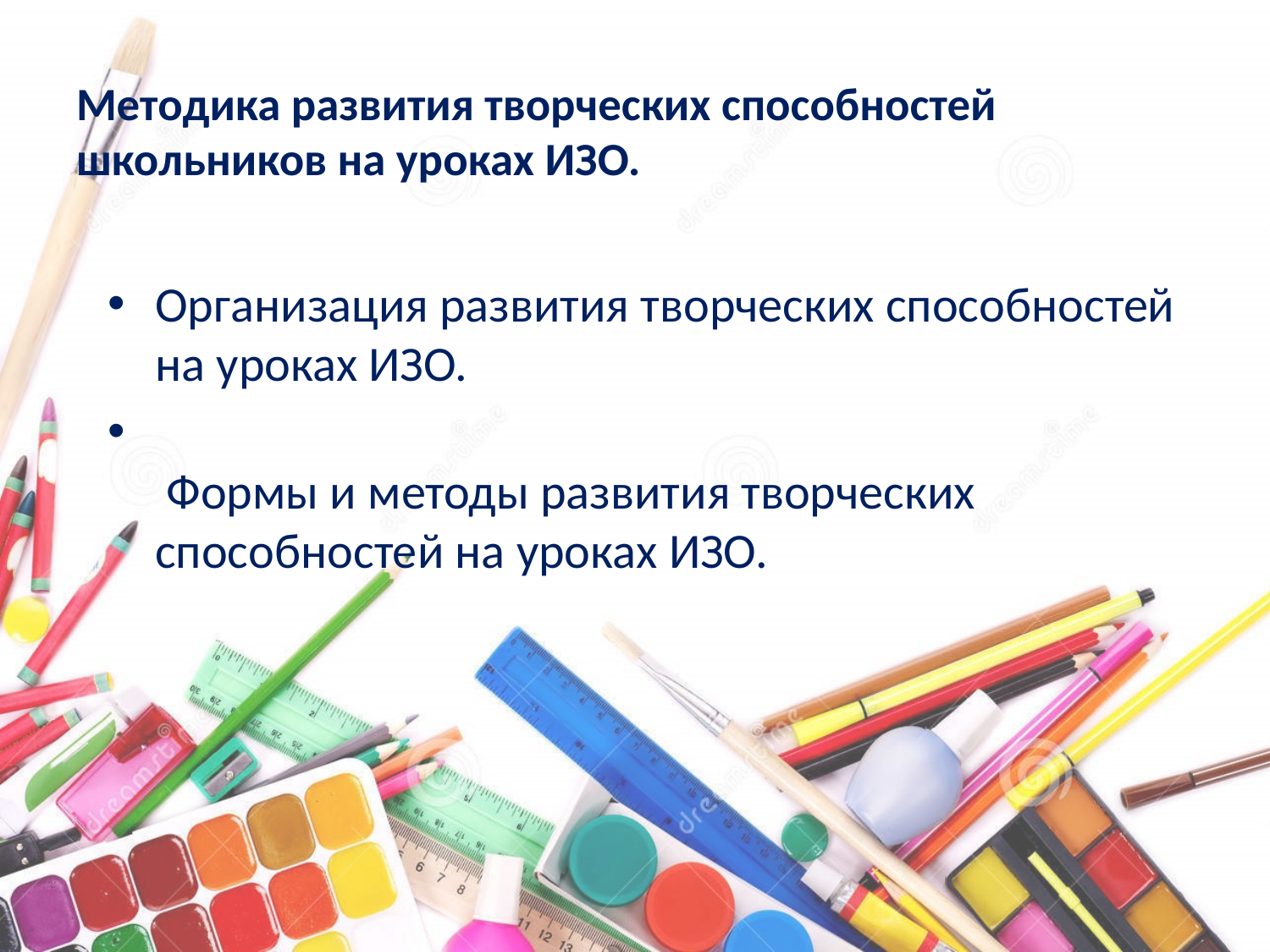

# Методика развития творческих способностей школьников на уроках ИЗО.
Организация развития творческих способностей на уроках ИЗО.
 Формы и методы развития творческих способностей на уроках ИЗО.